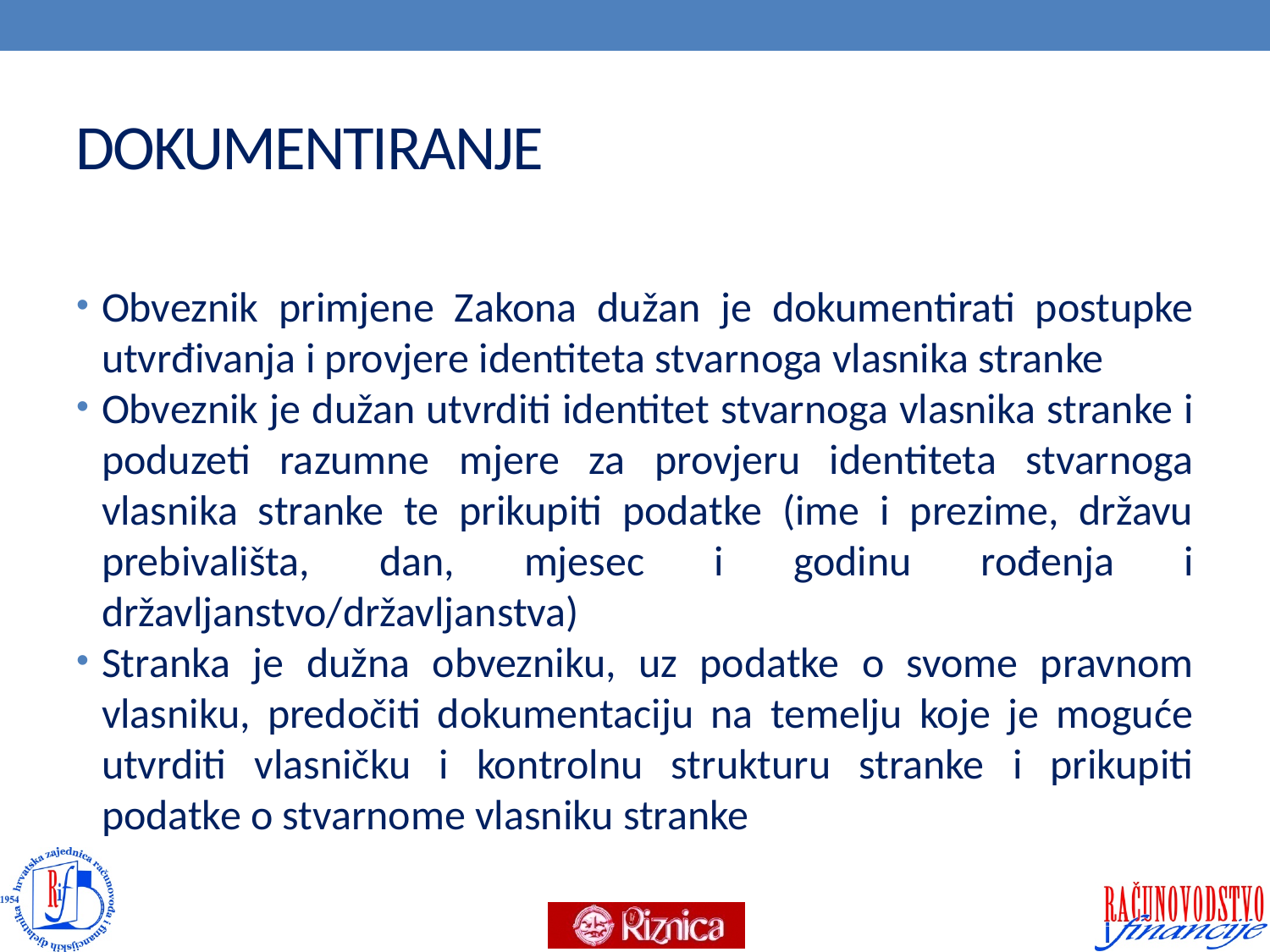

# DOKUMENTIRANJE

Obveznik primjene Zakona dužan je dokumentirati postupke utvrđivanja i provjere identiteta stvarnoga vlasnika stranke
Obveznik je dužan utvrditi identitet stvarnoga vlasnika stranke i poduzeti razumne mjere za provjeru identiteta stvarnoga vlasnika stranke te prikupiti podatke (ime i prezime, državu prebivališta, dan, mjesec i godinu rođenja i državljanstvo/državljanstva)
Stranka je dužna obvezniku, uz podatke o svome pravnom vlasniku, predočiti dokumentaciju na temelju koje je moguće utvrditi vlasničku i kontrolnu strukturu stranke i prikupiti podatke o stvarnome vlasniku stranke